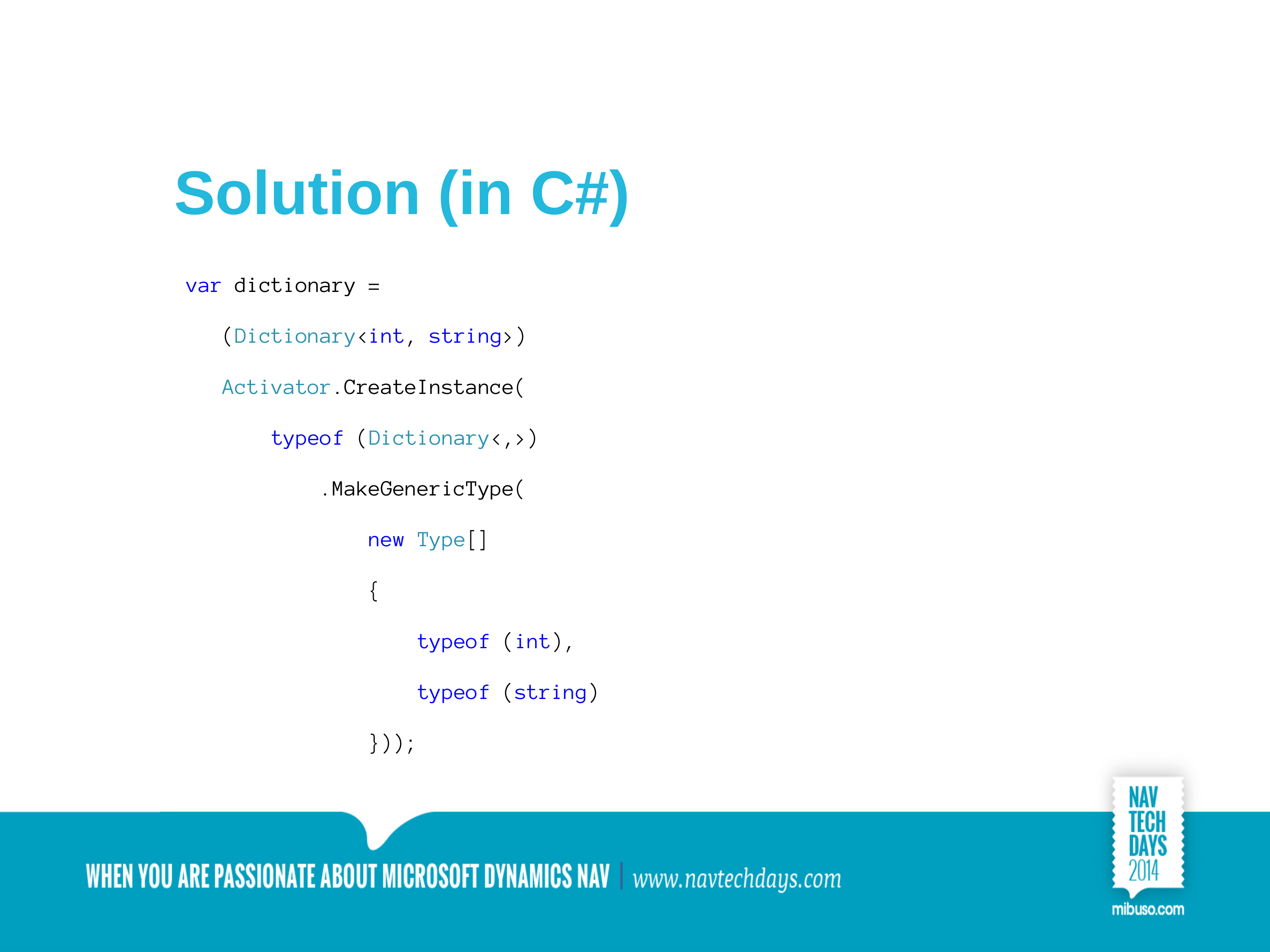

# Solution (in C#)
 var dictionary =
    (Dictionary<int, string>)
    Activator.CreateInstance(
        typeof (Dictionary<,>)
            .MakeGenericType(
                new Type[]
                {
                    typeof (int),
                    typeof (string)
                }));